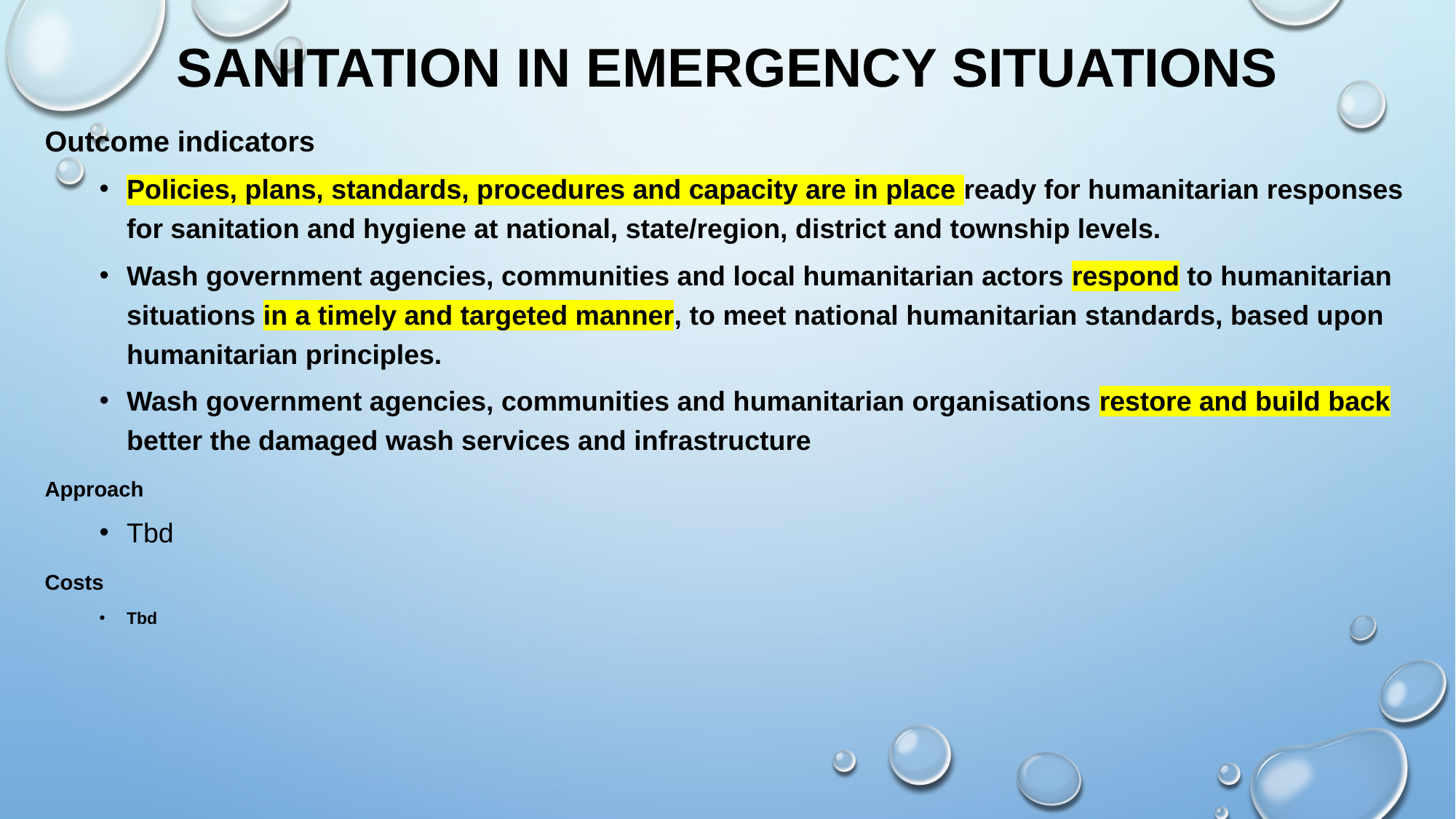

# Sanitation IN EMERGENCY SITUATIONS
Outcome indicators
Policies, plans, standards, procedures and capacity are in place ready for humanitarian responses for sanitation and hygiene at national, state/region, district and township levels.
Wash government agencies, communities and local humanitarian actors respond to humanitarian situations in a timely and targeted manner, to meet national humanitarian standards, based upon humanitarian principles.
Wash government agencies, communities and humanitarian organisations restore and build back better the damaged wash services and infrastructure
Approach
Tbd
Costs
Tbd